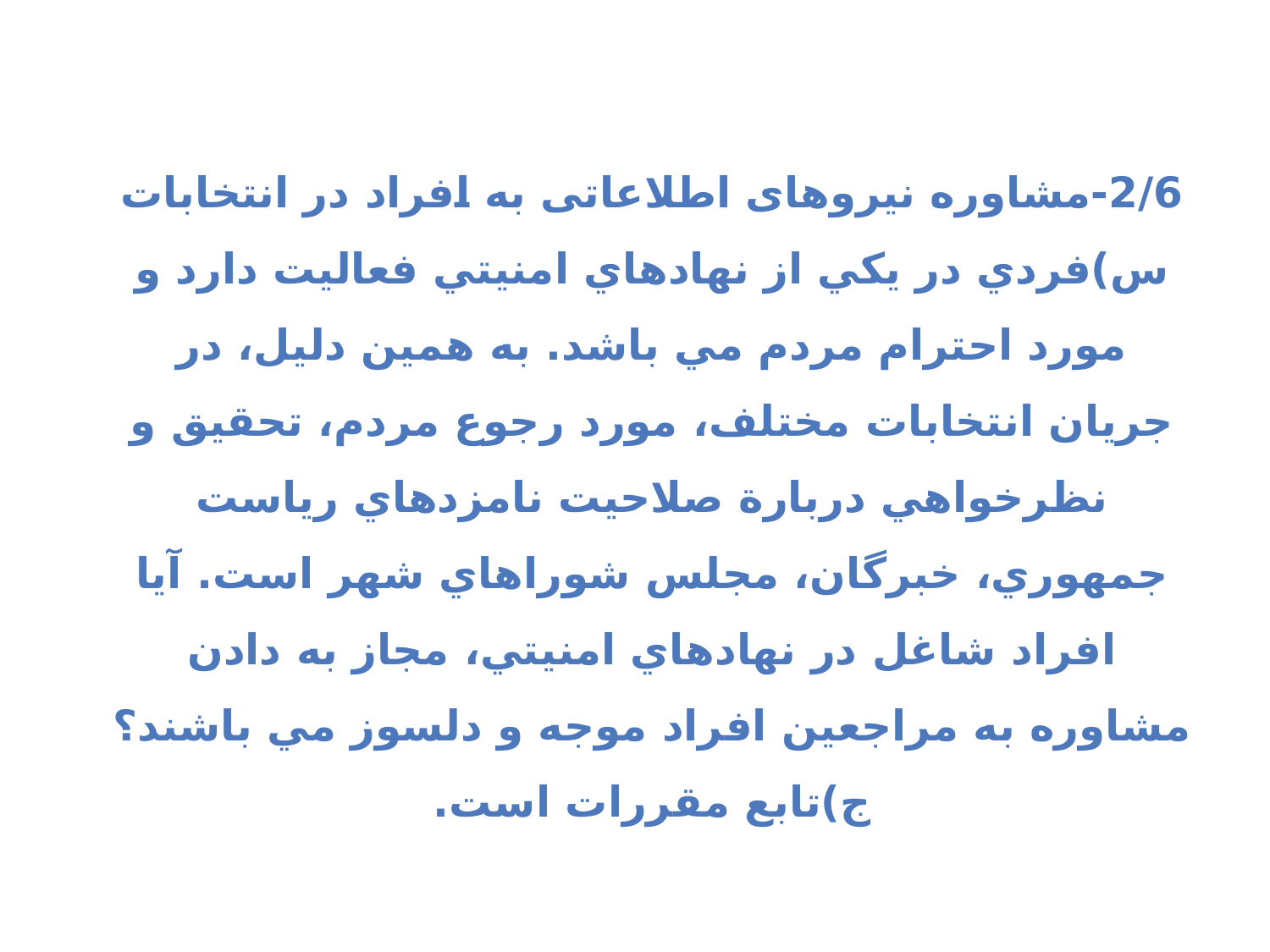

2/6-مشاوره نیروهای اطلاعاتی به افراد در انتخابات
س)فردي در يكي از نهادهاي امنيتي فعاليت دارد و مورد احترام مردم مي باشد. به همين دليل، در جريان انتخابات مختلف، مورد رجوع مردم، تحقيق و نظرخواهي دربارة صلاحيت نامزدهاي رياست جمهوري، خبرگان، مجلس شوراهاي شهر است. آيا افراد شاغل در نهادهاي امنيتي، مجاز به دادن مشاوره به مراجعين افراد موجه و دلسوز مي باشند؟
ج)تابع مقررات است.